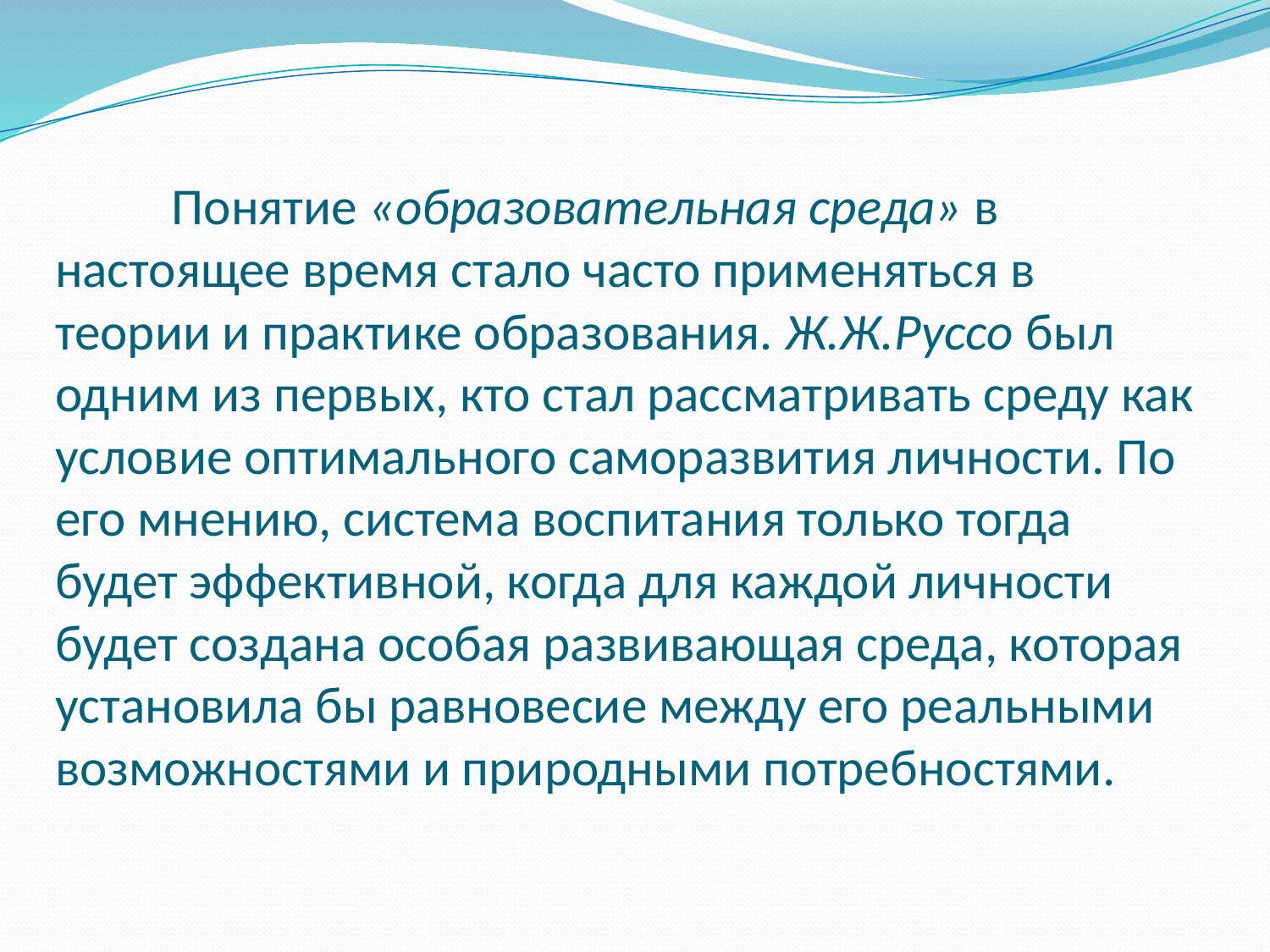

# Понятие «образовательная среда» в настоящее время стало часто применяться в теории и практике образования. Ж.Ж.Руссо был одним из первых, кто стал рассматривать среду как условие оптимального саморазвития личности. По его мнению, система воспитания только тогда будет эффективной, когда для каждой личности будет создана особая развивающая среда, которая установила бы равновесие между его реальными возможностями и природными потребностями.